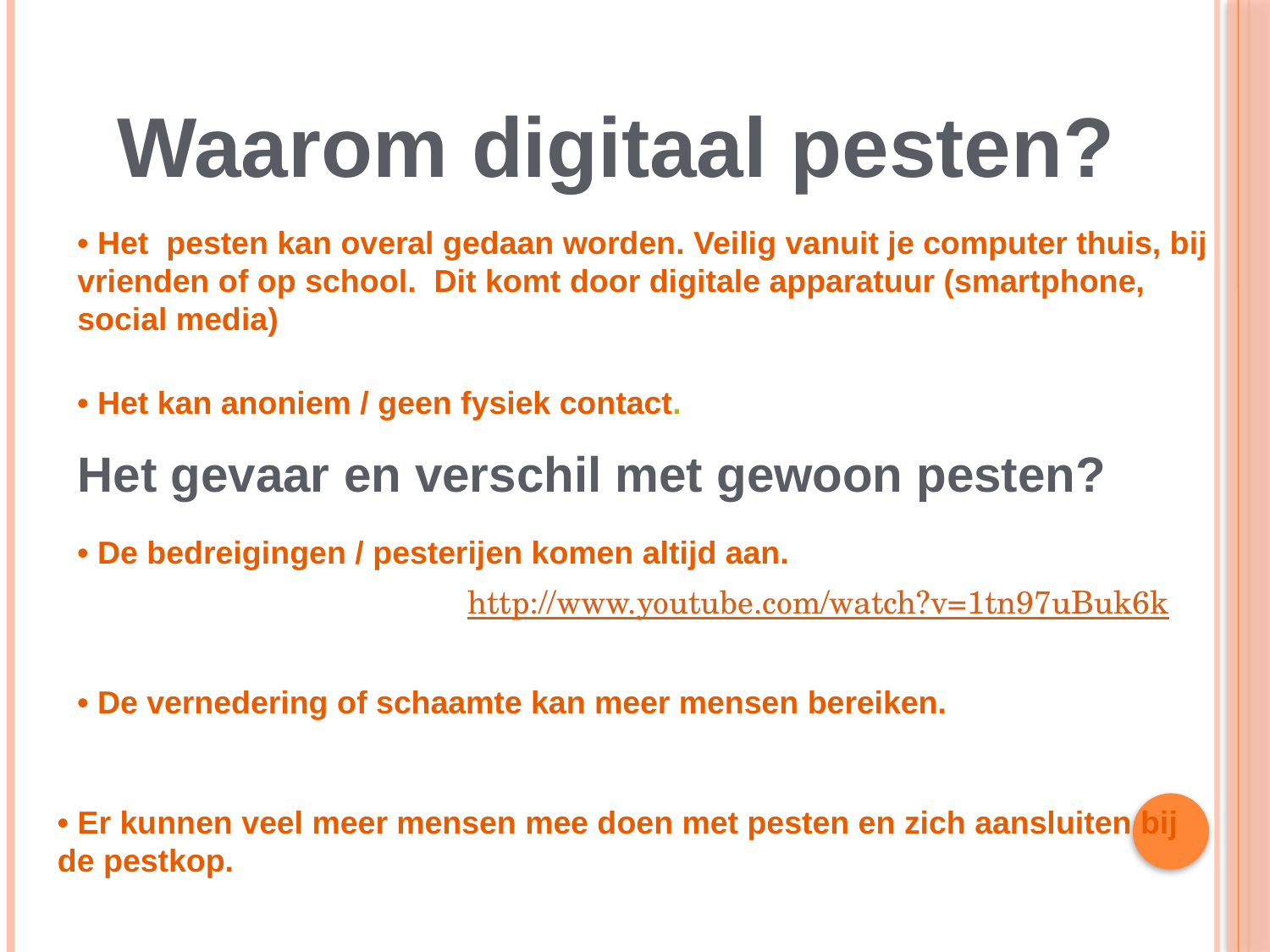

Waarom digitaal pesten?
• Het  pesten kan overal gedaan worden. Veilig vanuit je computer thuis, bij vrienden of op school.  Dit komt door digitale apparatuur (smartphone, social media)
• Het kan anoniem / geen fysiek contact.
Het gevaar en verschil met gewoon pesten?
• De bedreigingen / pesterijen komen altijd aan.

http://www.youtube.com/watch?v=1tn97uBuk6k
• De vernedering of schaamte kan meer mensen bereiken.
• Er kunnen veel meer mensen mee doen met pesten en zich aansluiten bij de pestkop.